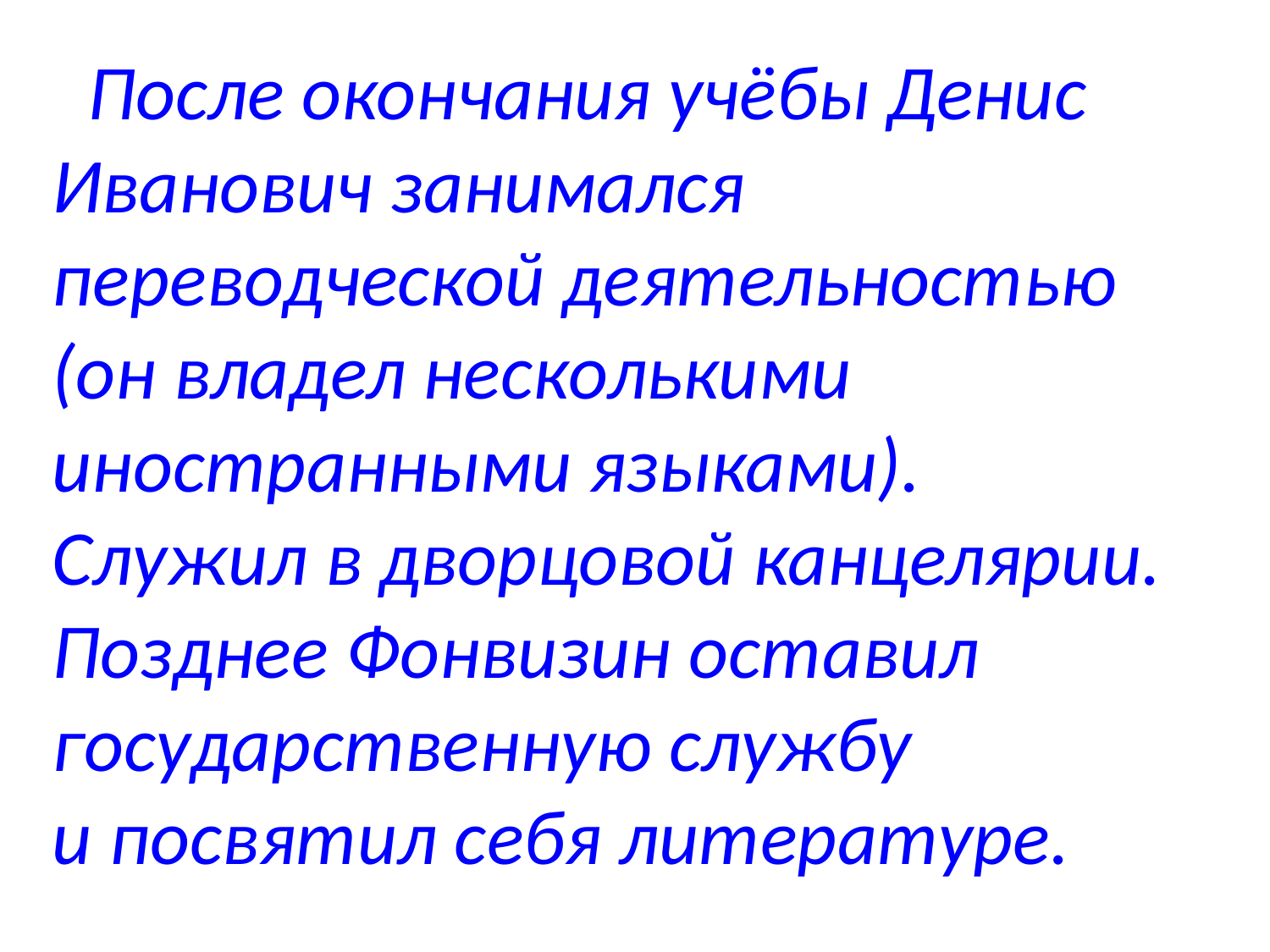

После окончания учёбы Денис Иванович занимался переводческой деятельностью (он владел несколькими иностранными языками).
Служил в дворцовой канцелярии.
Позднее Фонвизин оставил государственную службу
и посвятил себя литературе.